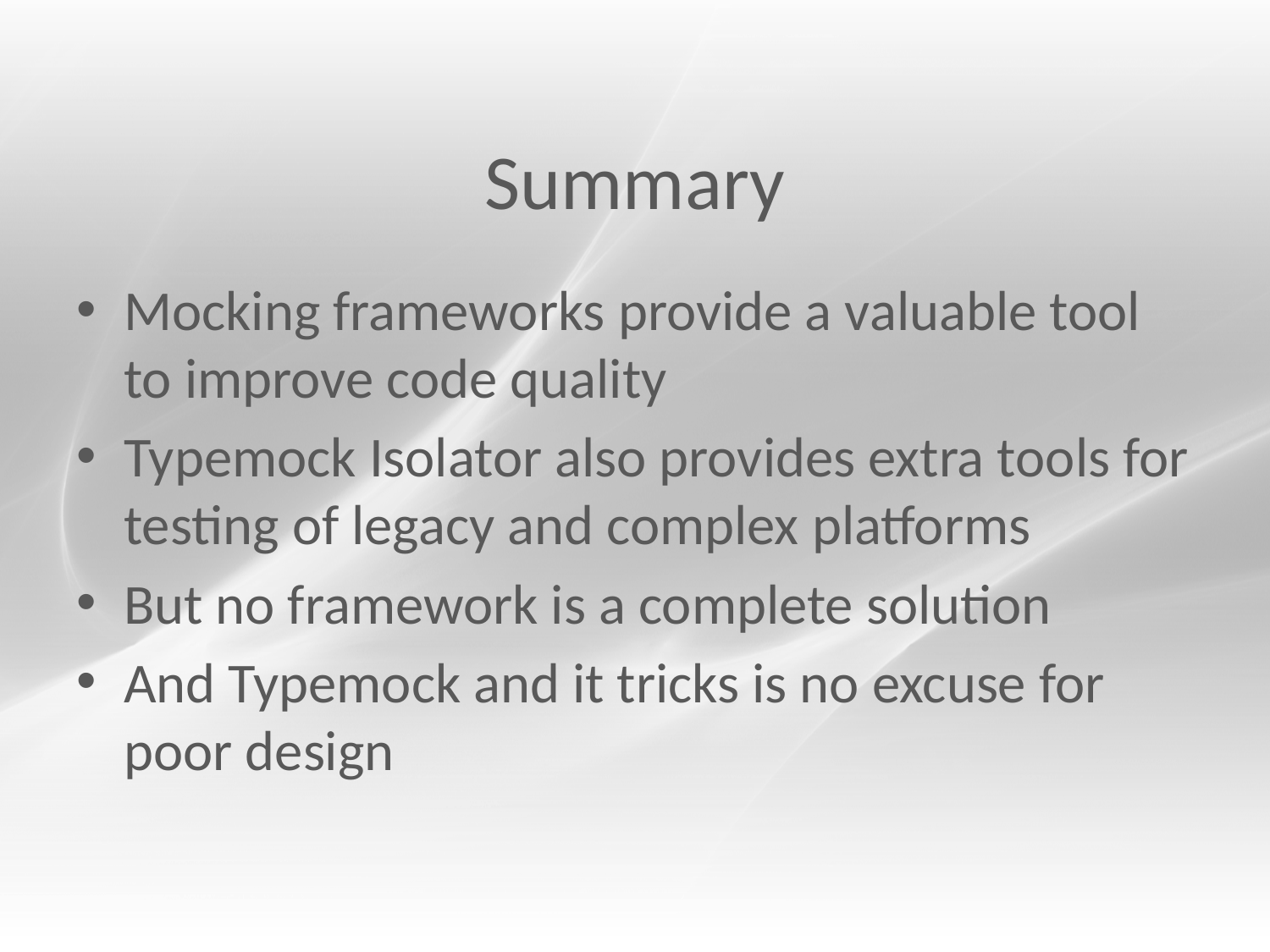

# Summary
Mocking frameworks provide a valuable tool to improve code quality
Typemock Isolator also provides extra tools for testing of legacy and complex platforms
But no framework is a complete solution
And Typemock and it tricks is no excuse for poor design